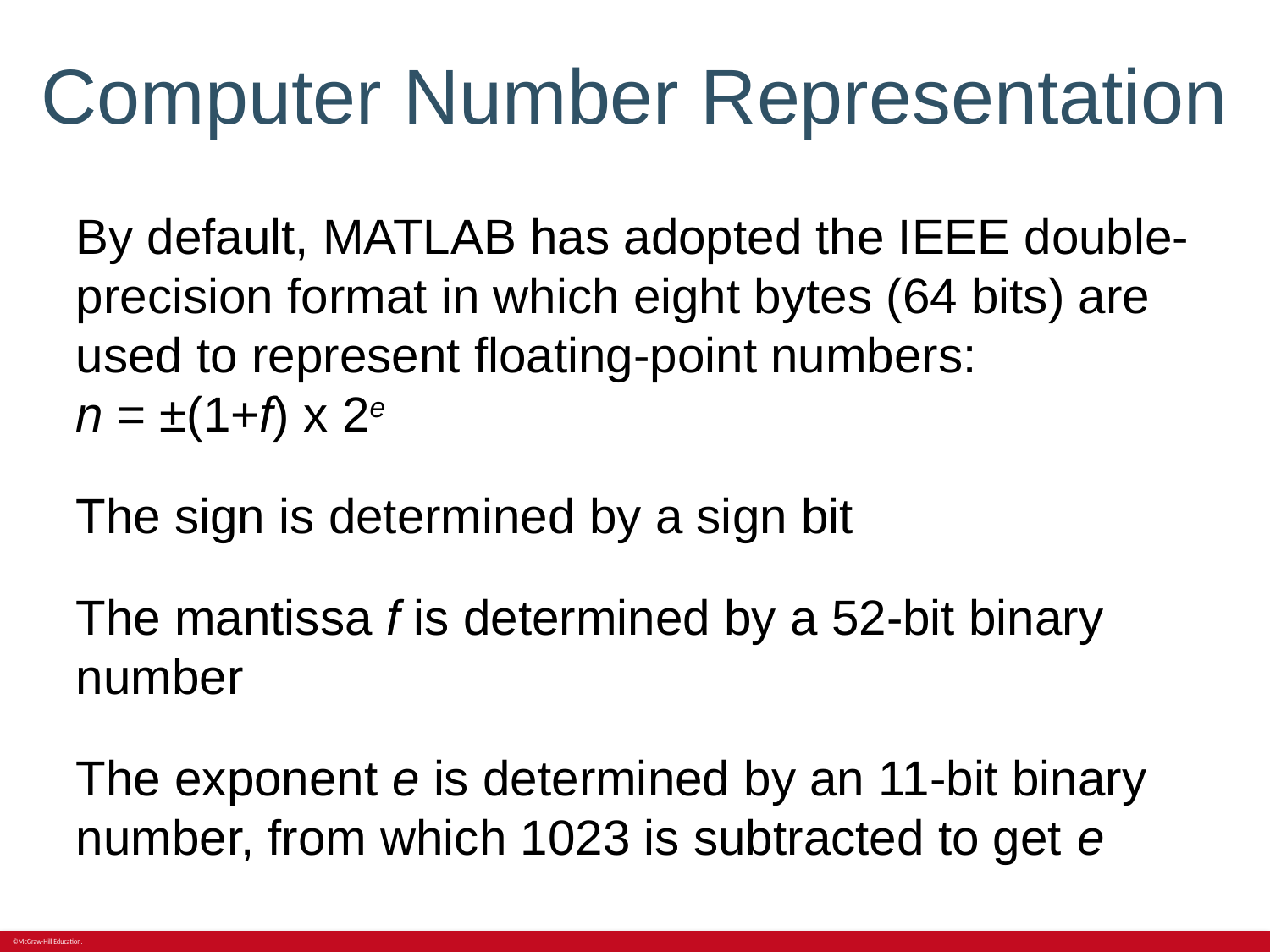

# Computer Number Representation
By default, MATLAB has adopted the IEEE double-precision format in which eight bytes (64 bits) are used to represent floating-point numbers:
n = ±(1+f) x 2e
The sign is determined by a sign bit
The mantissa f is determined by a 52-bit binary number
The exponent e is determined by an 11-bit binary number, from which 1023 is subtracted to get e